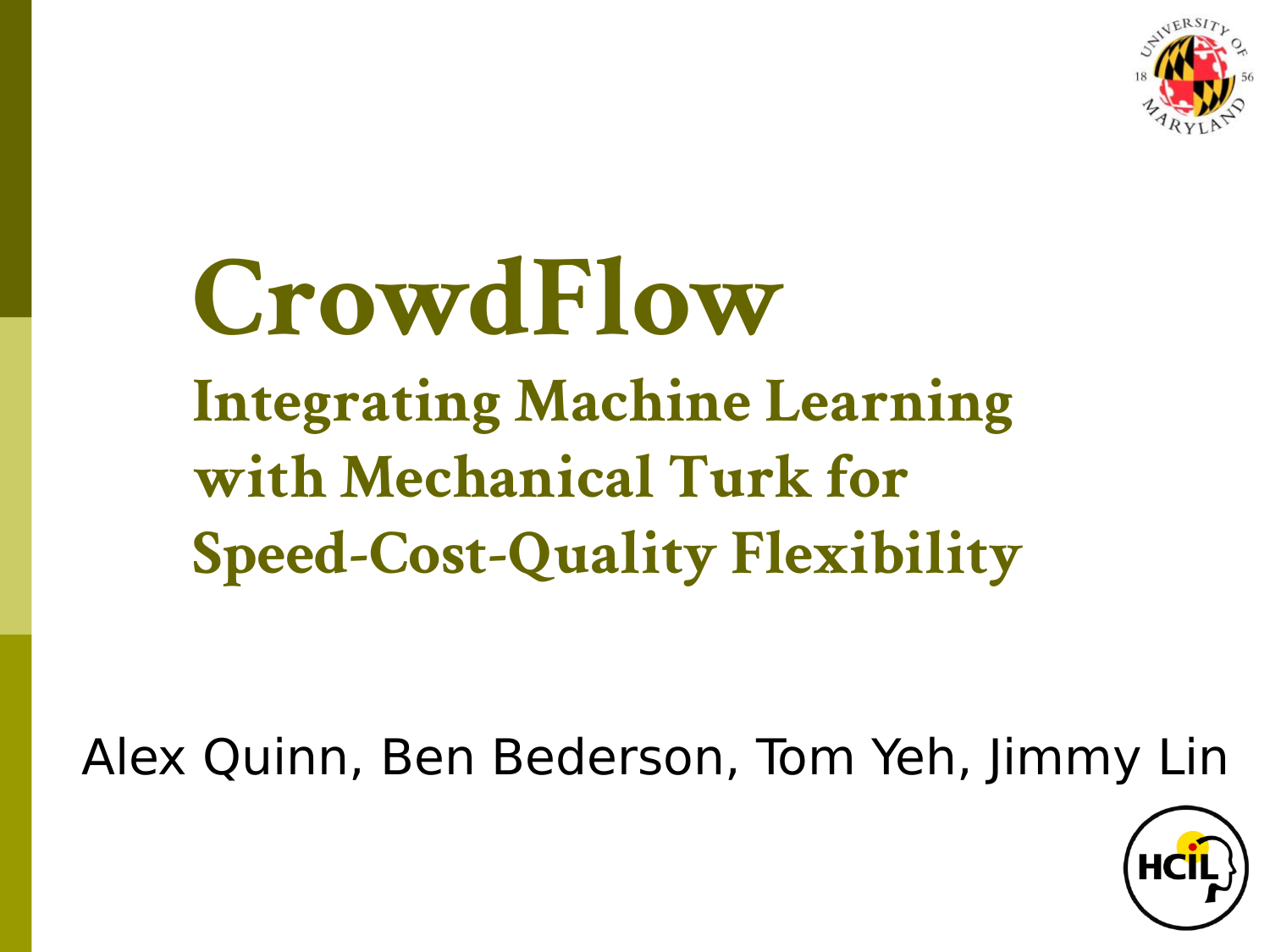

# CrowdFlow Integrating Machine Learning with Mechanical Turk for Speed-Cost-Quality Flexibility
Alex Quinn, Ben Bederson, Tom Yeh, Jimmy Lin